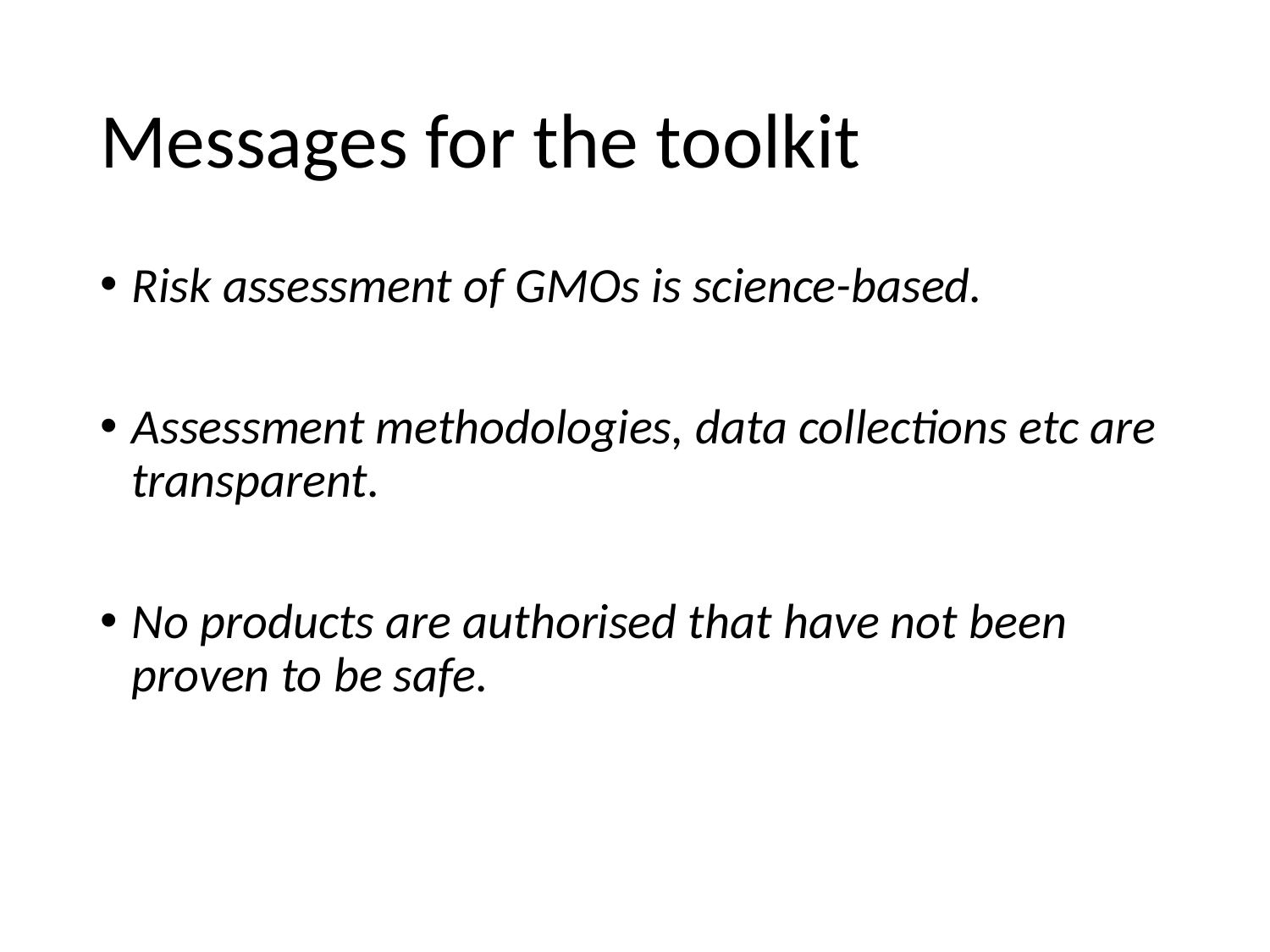

# Messages for the toolkit
Risk assessment of GMOs is science-based.

Assessment methodologies, data collections etc are transparent.

No products are authorised that have not been proven to be safe.